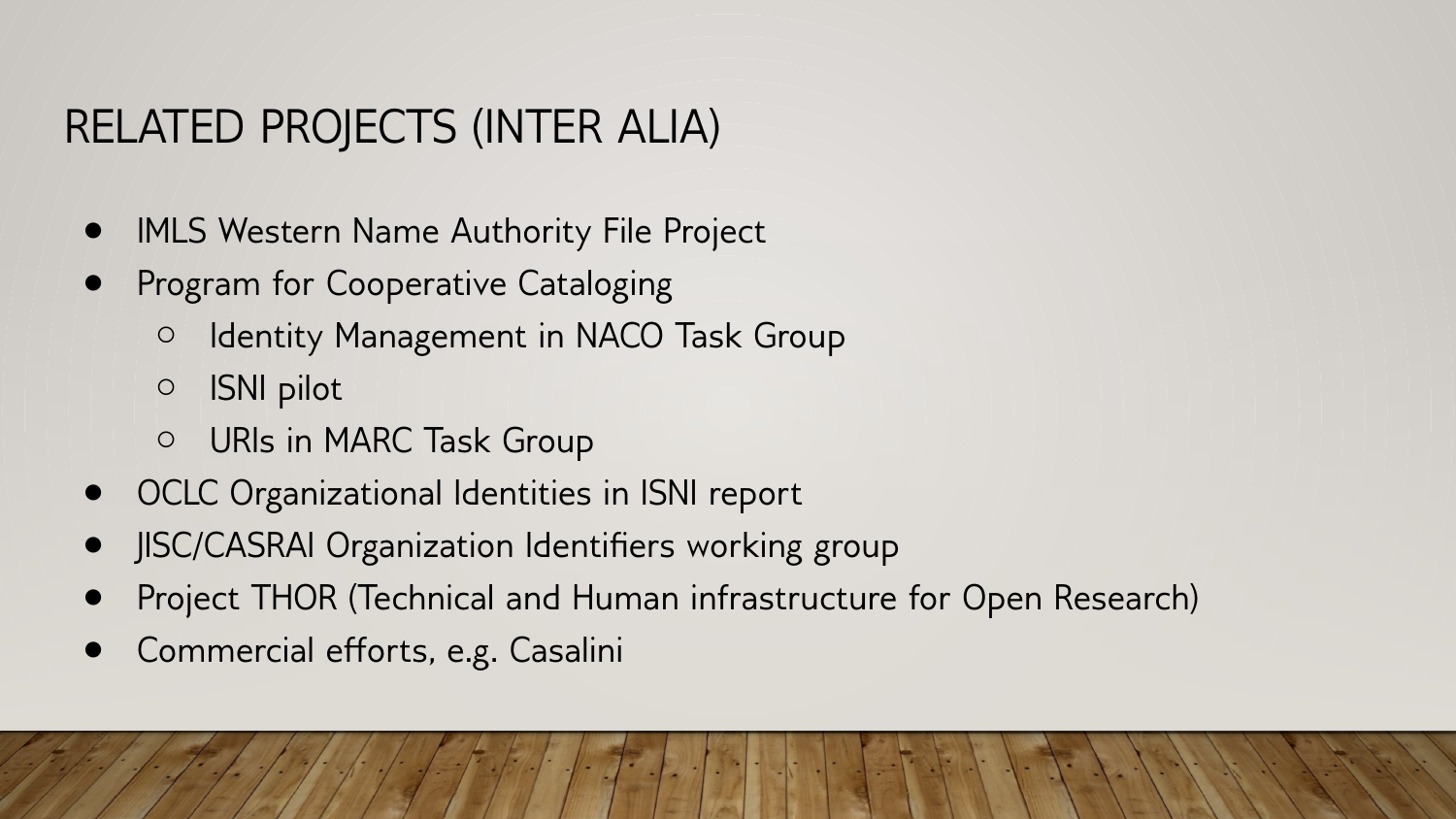

# Related projects (inter alia)
IMLS Western Name Authority File Project
Program for Cooperative Cataloging
Identity Management in NACO Task Group
ISNI pilot
URIs in MARC Task Group
OCLC Organizational Identities in ISNI report
JISC/CASRAI Organization Identifiers working group
Project THOR (Technical and Human infrastructure for Open Research)
Commercial efforts, e.g. Casalini